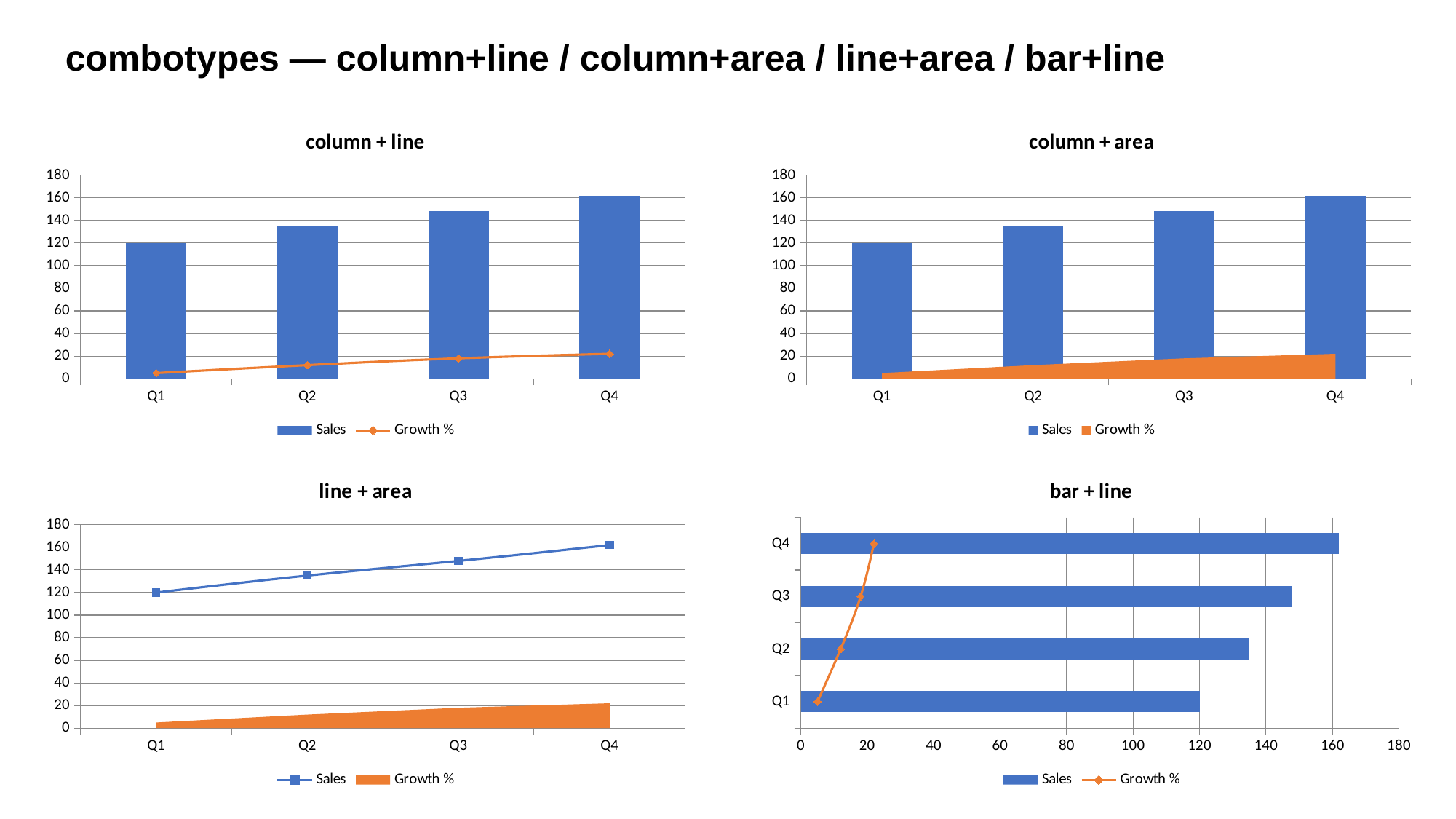

combotypes — column+line / column+area / line+area / bar+line

### Chart: column + line

| Category |  |  |
|---|---|---|
| Q1 | 120.0 | 5.0 |
| Q2 | 135.0 | 12.0 |
| Q3 | 148.0 | 18.0 |
| Q4 | 162.0 | 22.0 |

### Chart: column + area

| Category |  |  |
|---|---|---|
| Q1 | 120.0 | 5.0 |
| Q2 | 135.0 | 12.0 |
| Q3 | 148.0 | 18.0 |
| Q4 | 162.0 | 22.0 |

### Chart: line + area

| Category |  |  |
|---|---|---|
| Q1 | 120.0 | 5.0 |
| Q2 | 135.0 | 12.0 |
| Q3 | 148.0 | 18.0 |
| Q4 | 162.0 | 22.0 |

### Chart: bar + line

| Category |  |  |
|---|---|---|
| Q1 | 120.0 | 5.0 |
| Q2 | 135.0 | 12.0 |
| Q3 | 148.0 | 18.0 |
| Q4 | 162.0 | 22.0 |